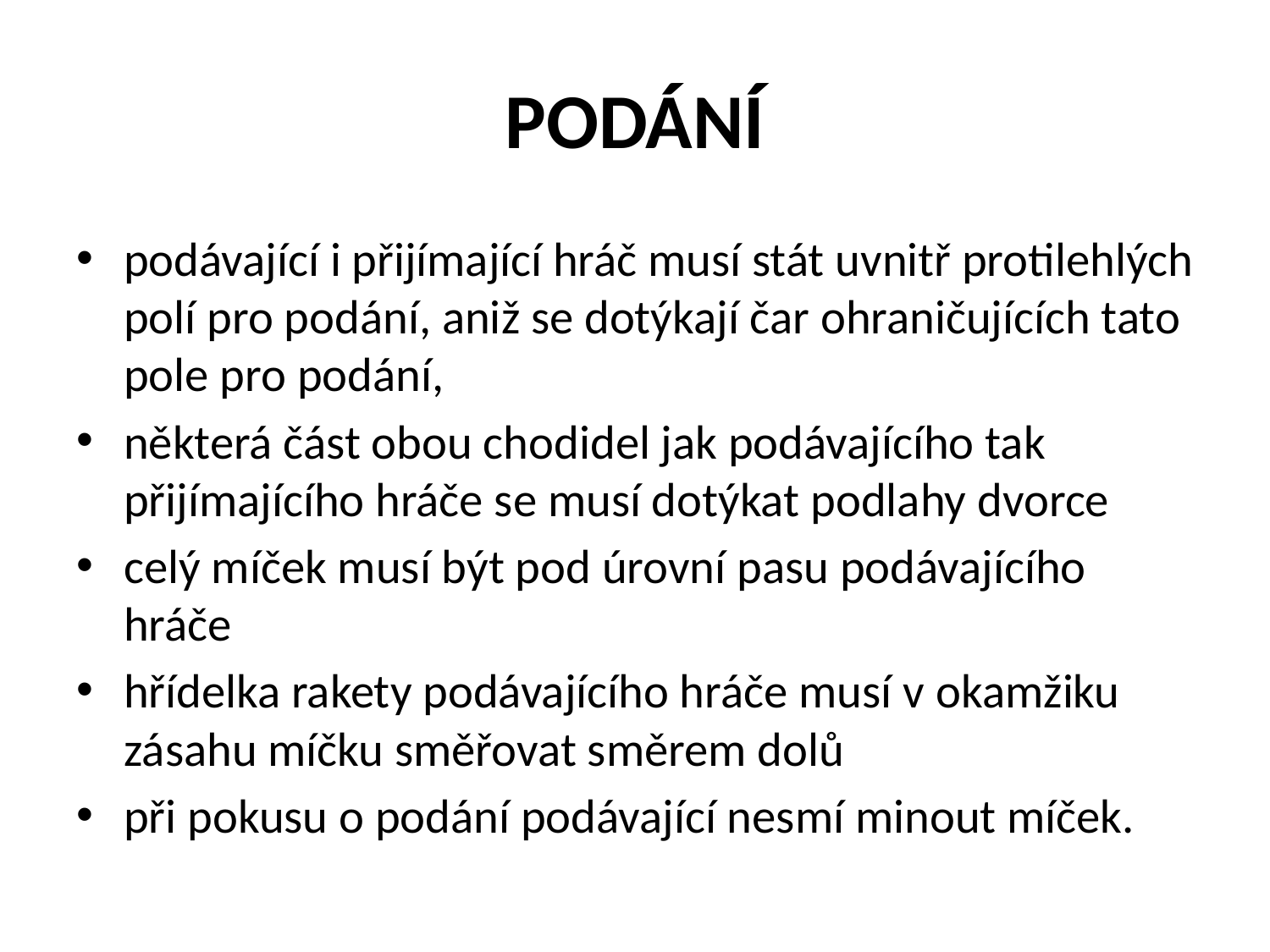

# PODÁNÍ
podávající i přijímající hráč musí stát uvnitř protilehlých polí pro podání, aniž se dotýkají čar ohraničujících tato pole pro podání,
některá část obou chodidel jak podávajícího tak přijímajícího hráče se musí dotýkat podlahy dvorce
celý míček musí být pod úrovní pasu podávajícího hráče
hřídelka rakety podávajícího hráče musí v okamžiku zásahu míčku směřovat směrem dolů
při pokusu o podání podávající nesmí minout míček.